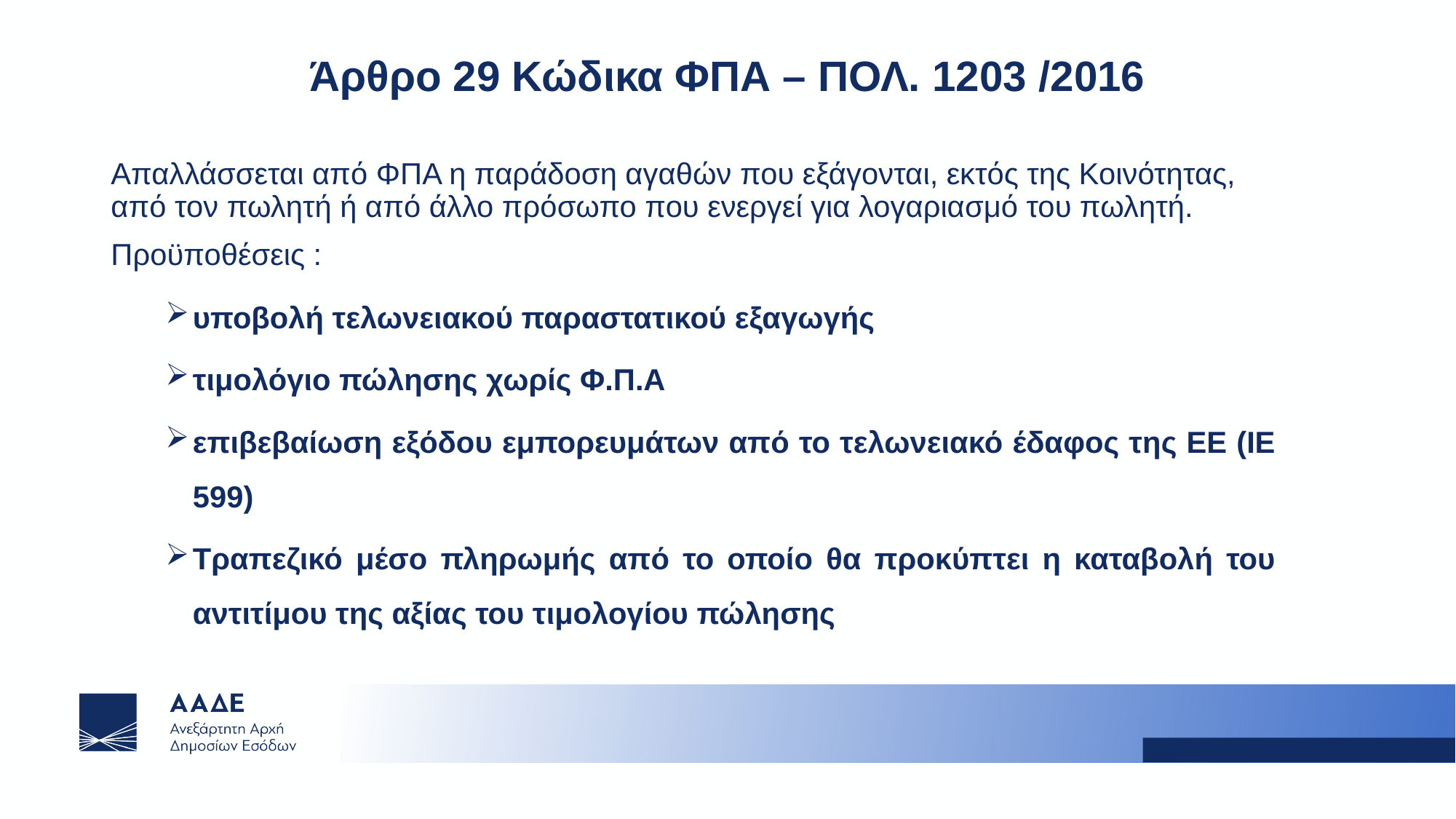

Άρθρο 29 Κώδικα ΦΠΑ – ΠΟΛ. 1203 /2016
Απαλλάσσεται από ΦΠΑ η παράδοση αγαθών που εξάγονται, εκτός της Κοινότητας, από τον πωλητή ή από άλλο πρόσωπο που ενεργεί για λογαριασμό του πωλητή.
Προϋποθέσεις :
υποβολή τελωνειακού παραστατικού εξαγωγής
τιμολόγιο πώλησης χωρίς Φ.Π.Α
επιβεβαίωση εξόδου εμπορευμάτων από το τελωνειακό έδαφος της ΕΕ (ΙΕ 599)
Τραπεζικό μέσο πληρωμής από το οποίο θα προκύπτει η καταβολή του αντιτίμου της αξίας του τιμολογίου πώλησης